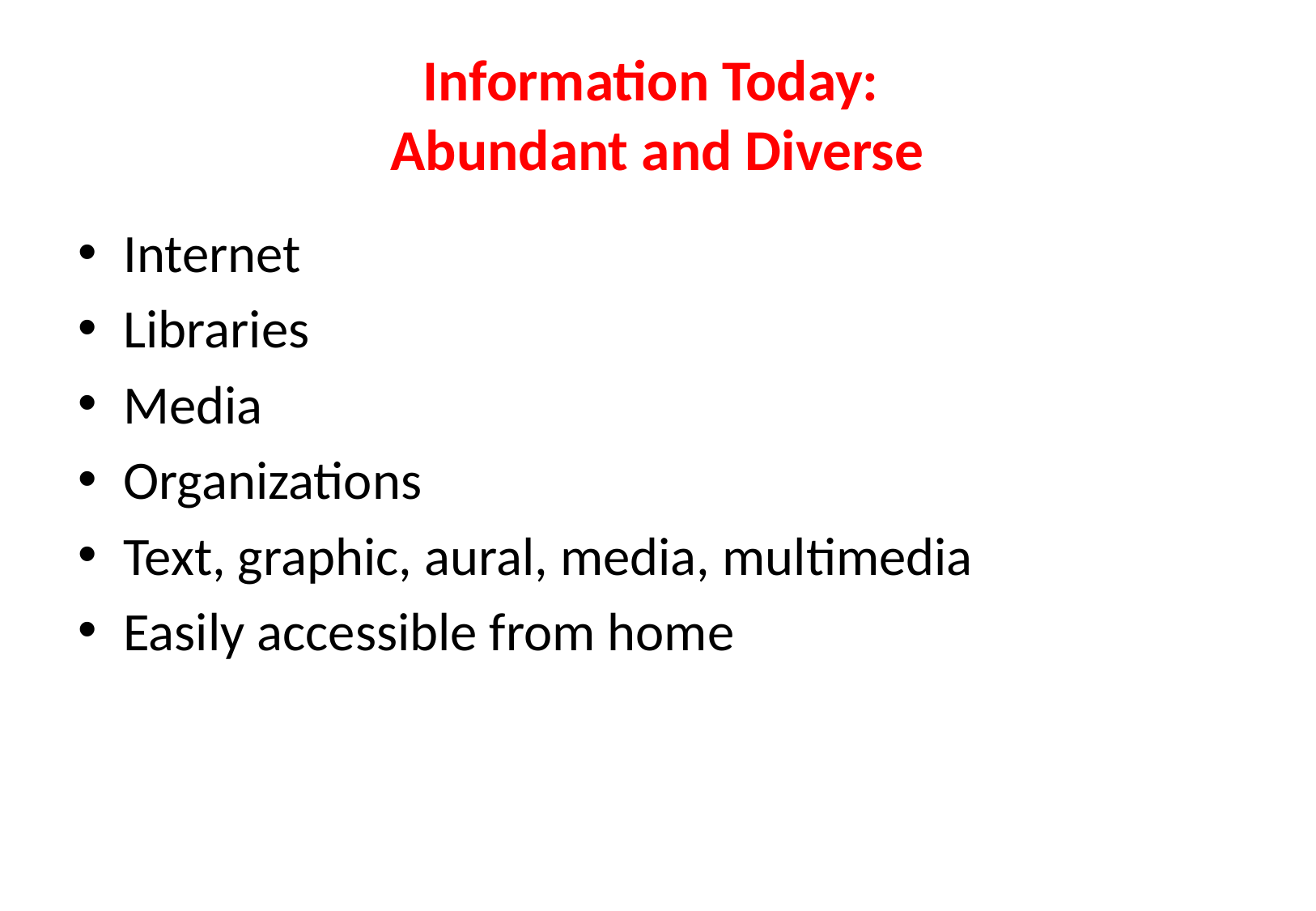

# Information Today: Abundant and Diverse
Internet
Libraries
Media
Organizations
Text, graphic, aural, media, multimedia
Easily accessible from home